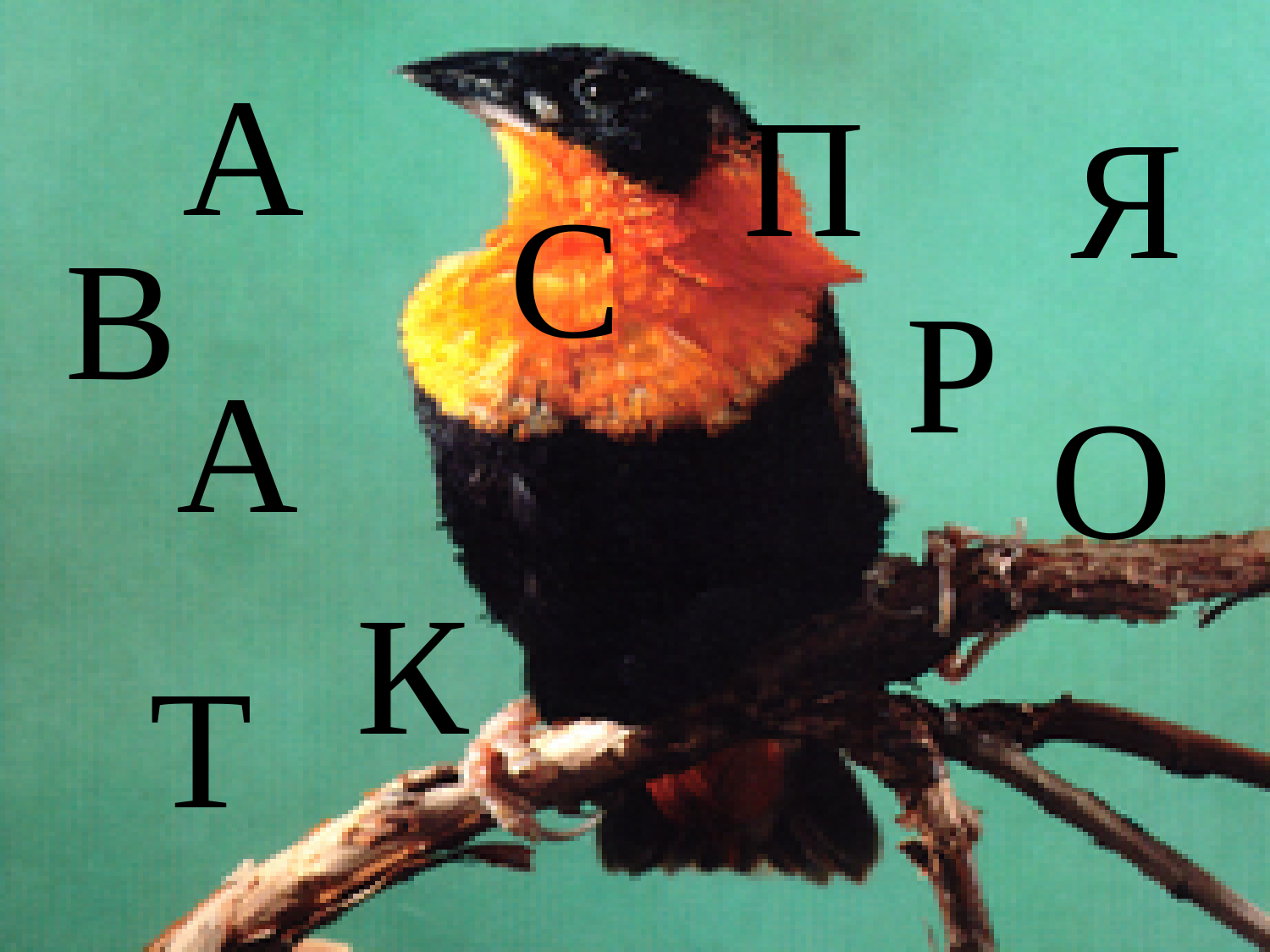

А
П
Я
С
В
Р
А
О
К
Т